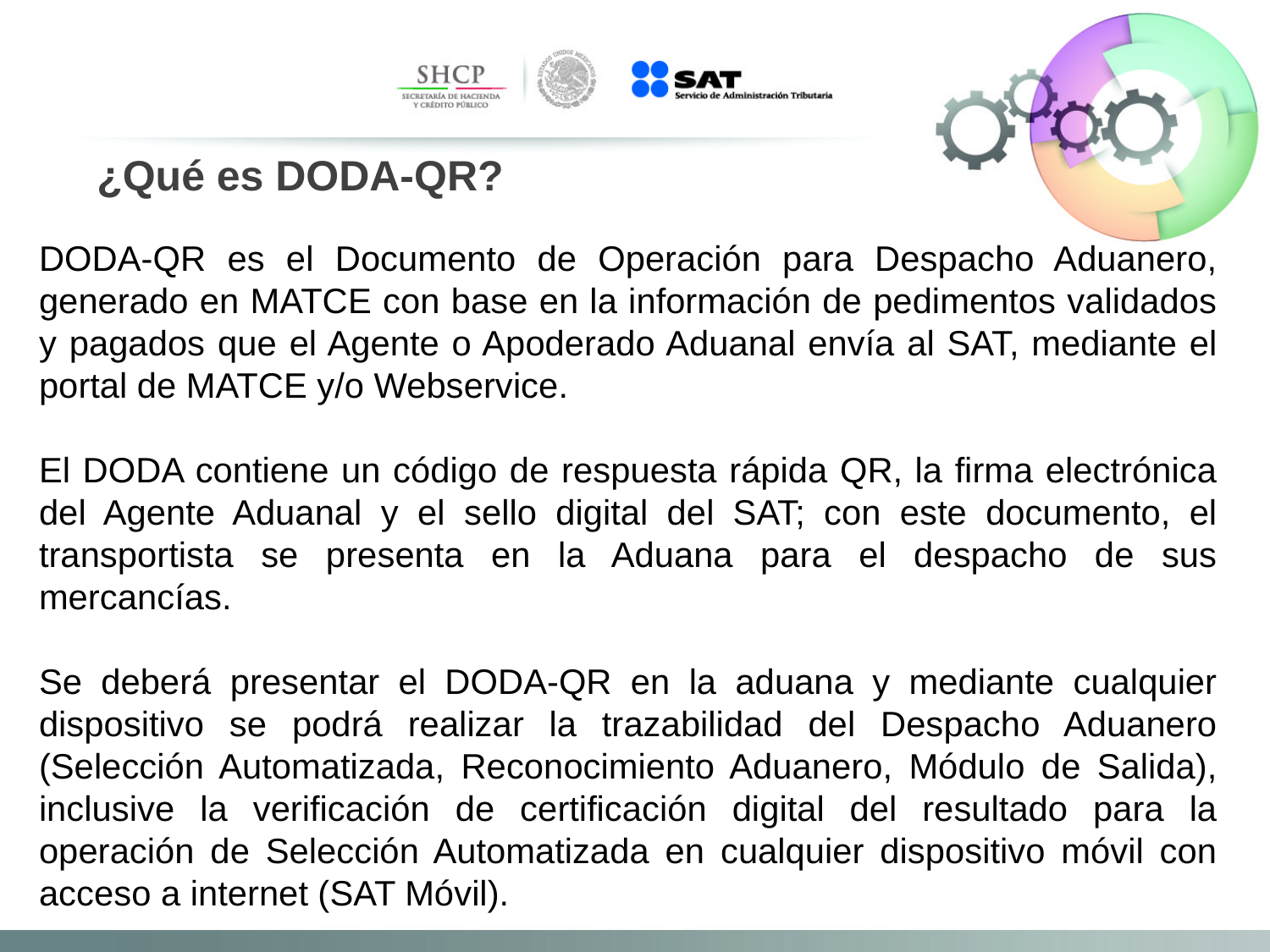

¿Qué es DODA-QR?
DODA-QR es el Documento de Operación para Despacho Aduanero, generado en MATCE con base en la información de pedimentos validados y pagados que el Agente o Apoderado Aduanal envía al SAT, mediante el portal de MATCE y/o Webservice.

El DODA contiene un código de respuesta rápida QR, la firma electrónica del Agente Aduanal y el sello digital del SAT; con este documento, el transportista se presenta en la Aduana para el despacho de sus mercancías.

Se deberá presentar el DODA-QR en la aduana y mediante cualquier dispositivo se podrá realizar la trazabilidad del Despacho Aduanero (Selección Automatizada, Reconocimiento Aduanero, Módulo de Salida), inclusive la verificación de certificación digital del resultado para la operación de Selección Automatizada en cualquier dispositivo móvil con acceso a internet (SAT Móvil).